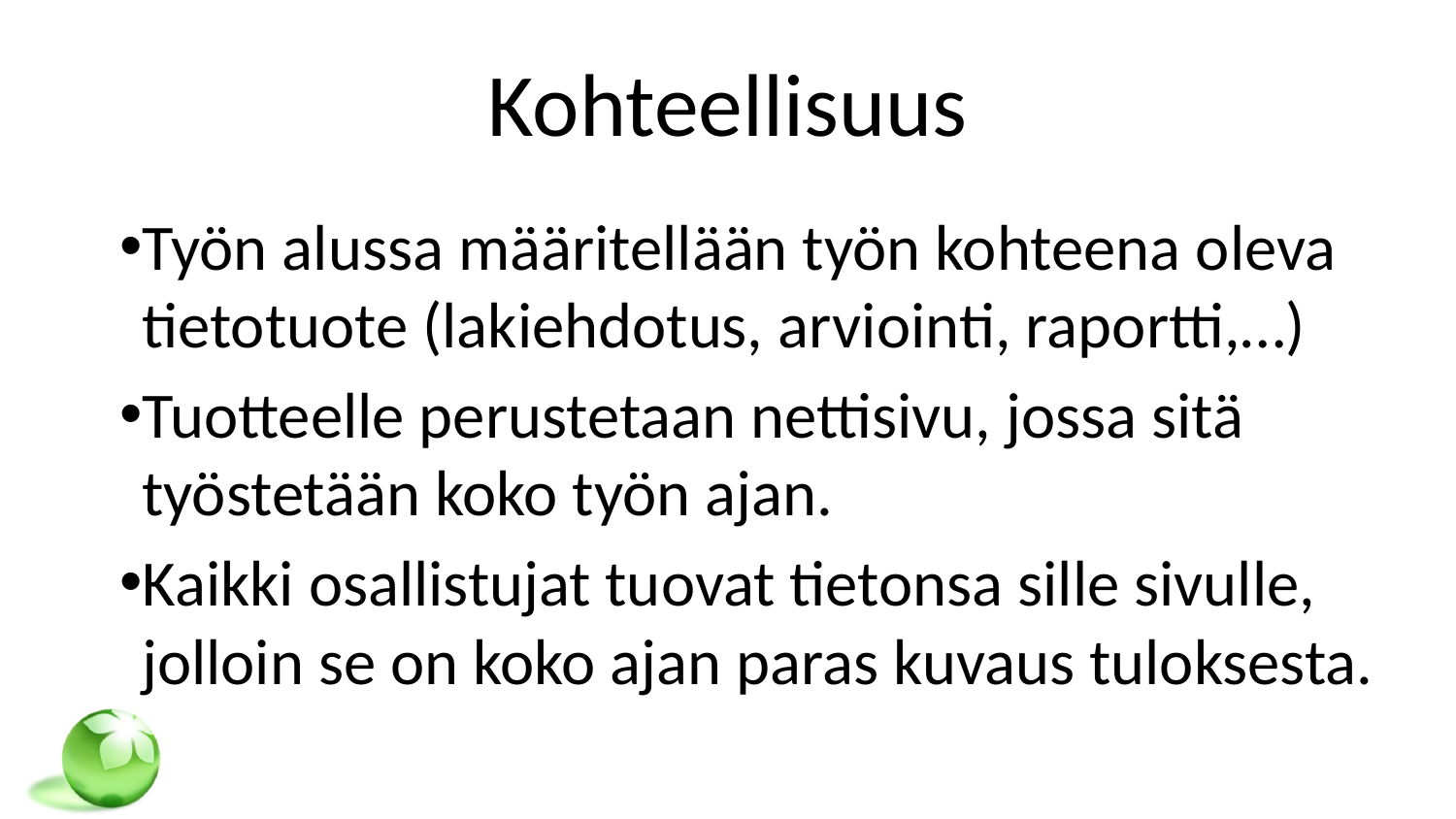

# Kohteellisuus
Työn alussa määritellään työn kohteena oleva tietotuote (lakiehdotus, arviointi, raportti,…)
Tuotteelle perustetaan nettisivu, jossa sitä työstetään koko työn ajan.
Kaikki osallistujat tuovat tietonsa sille sivulle, jolloin se on koko ajan paras kuvaus tuloksesta.